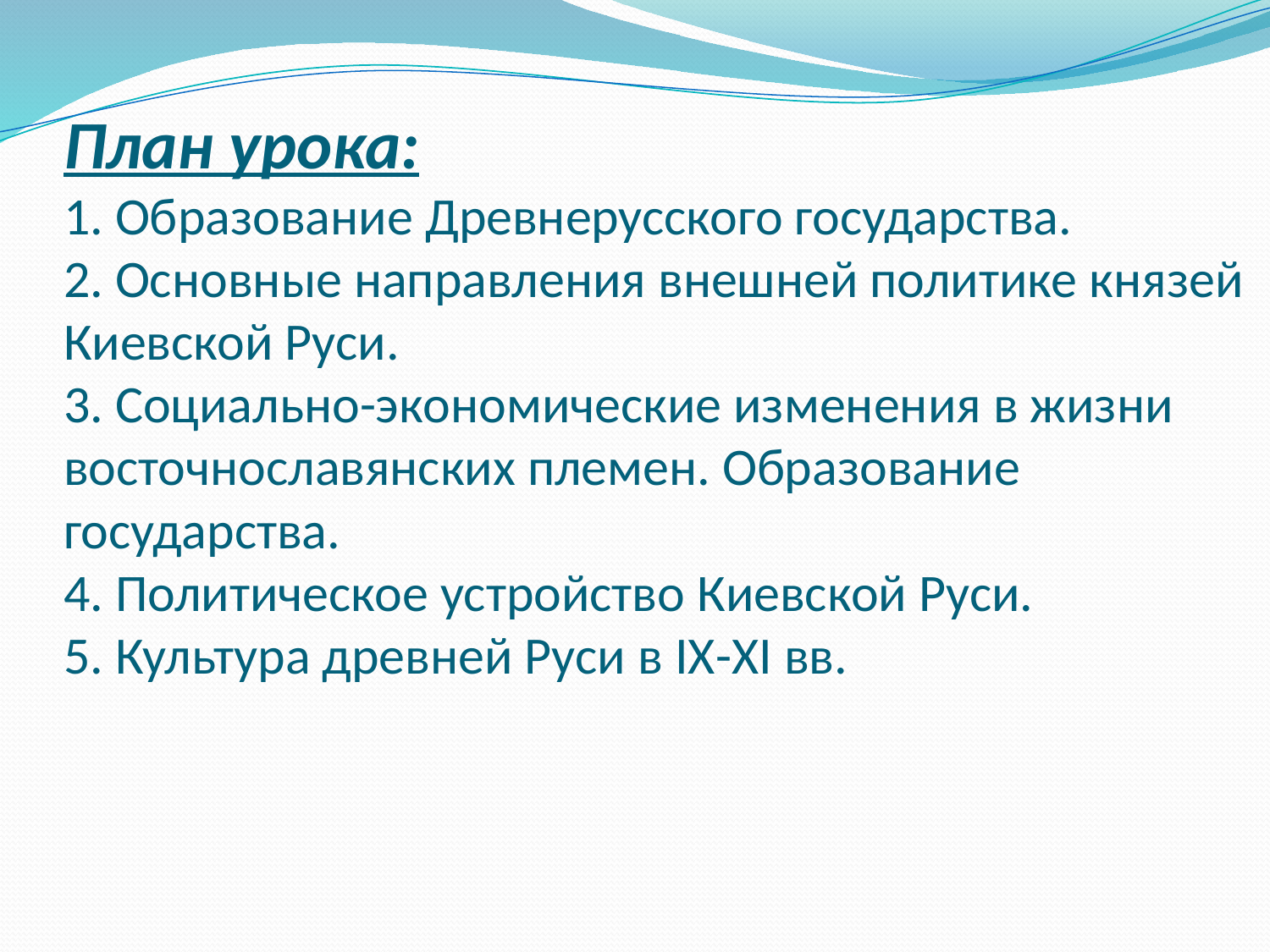

# План урока: 1. Образование Древнерусского государства. 2. Основные направления внешней политике князей Киевской Руси. 3. Социально-экономические изменения в жизни восточнославянских племен. Образование государства. 4. Политическое устройство Киевской Руси. 5. Культура древней Руси в IX-XI вв.